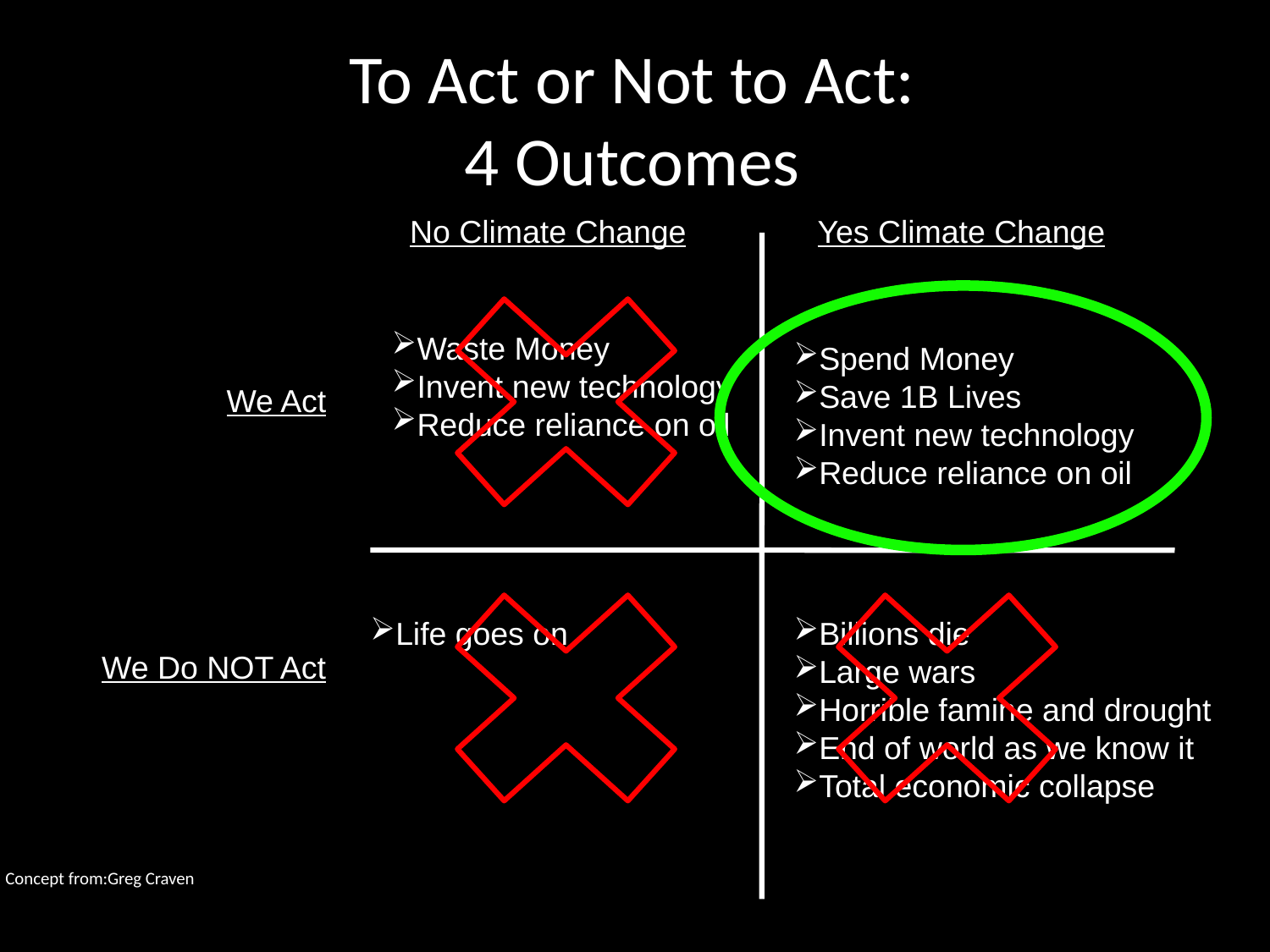

# To Act or Not to Act: 4 Outcomes
No Climate Change	   Yes Climate Change

Waste Money
Invent new technology
Reduce reliance on oil
Spend Money
Save 1B Lives
Invent new technology
Reduce reliance on oil
We Act

We Do NOT Act

Life goes on
Billions die
Large wars
Horrible famine and drought
End of world as we know it
Total economic collapse
Concept from:Greg Craven